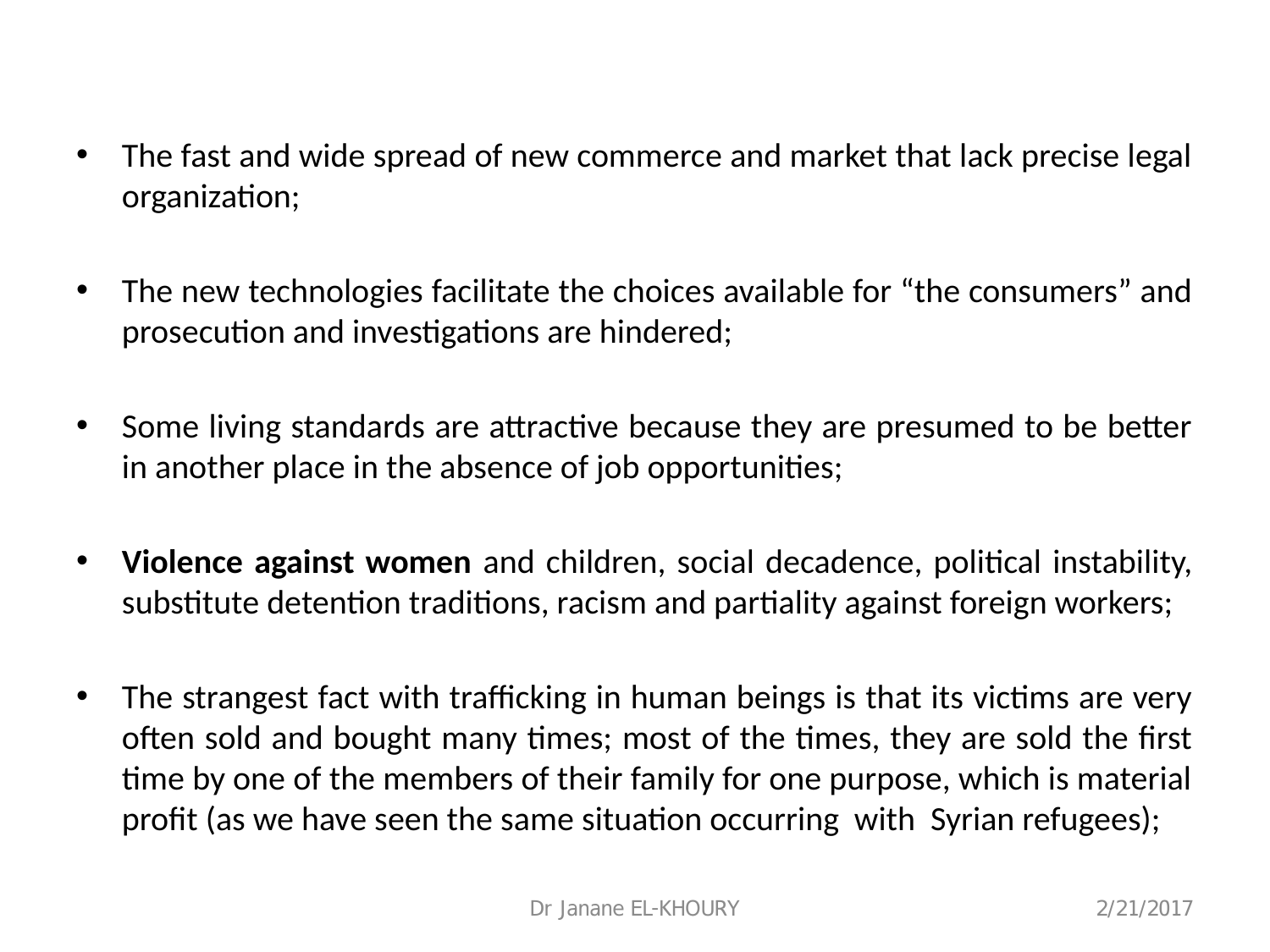

#
The fast and wide spread of new commerce and market that lack precise legal organization;

The new technologies facilitate the choices available for “the consumers” and prosecution and investigations are hindered;

Some living standards are attractive because they are presumed to be better in another place in the absence of job opportunities;

Violence against women and children, social decadence, political instability, substitute detention traditions, racism and partiality against foreign workers;

The strangest fact with trafficking in human beings is that its victims are very often sold and bought many times; most of the times, they are sold the first time by one of the members of their family for one purpose, which is material profit (as we have seen the same situation occurring  with  Syrian refugees);

Dr Janane EL-KHOURY
2/21/2017